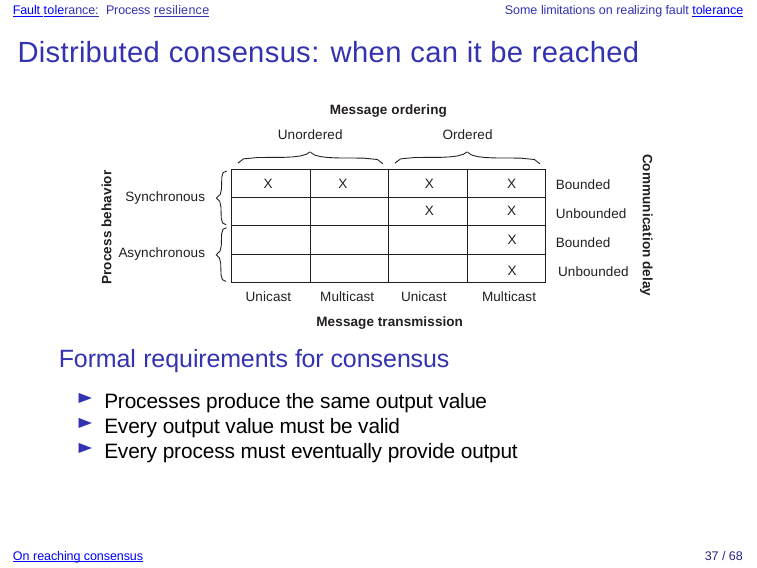

Fault tolerance: Process resilience	Some limitations on realizing fault tolerance
# Distributed consensus: when can it be reached
Message ordering
Unordered
Ordered

Communication delay
Process behavior
| X | X | X | X |
| --- | --- | --- | --- |
|  |  | X | X |
|  |  |  | X |
|  |  |  | X |

Bounded
Synchronous
Unbounded
Bounded
Asynchronous
Unbounded
Unicast	Multicast	Unicast	Multicast
Message transmission
Formal requirements for consensus
Processes produce the same output value
Every output value must be valid
Every process must eventually provide output
On reaching consensus
37 / 68